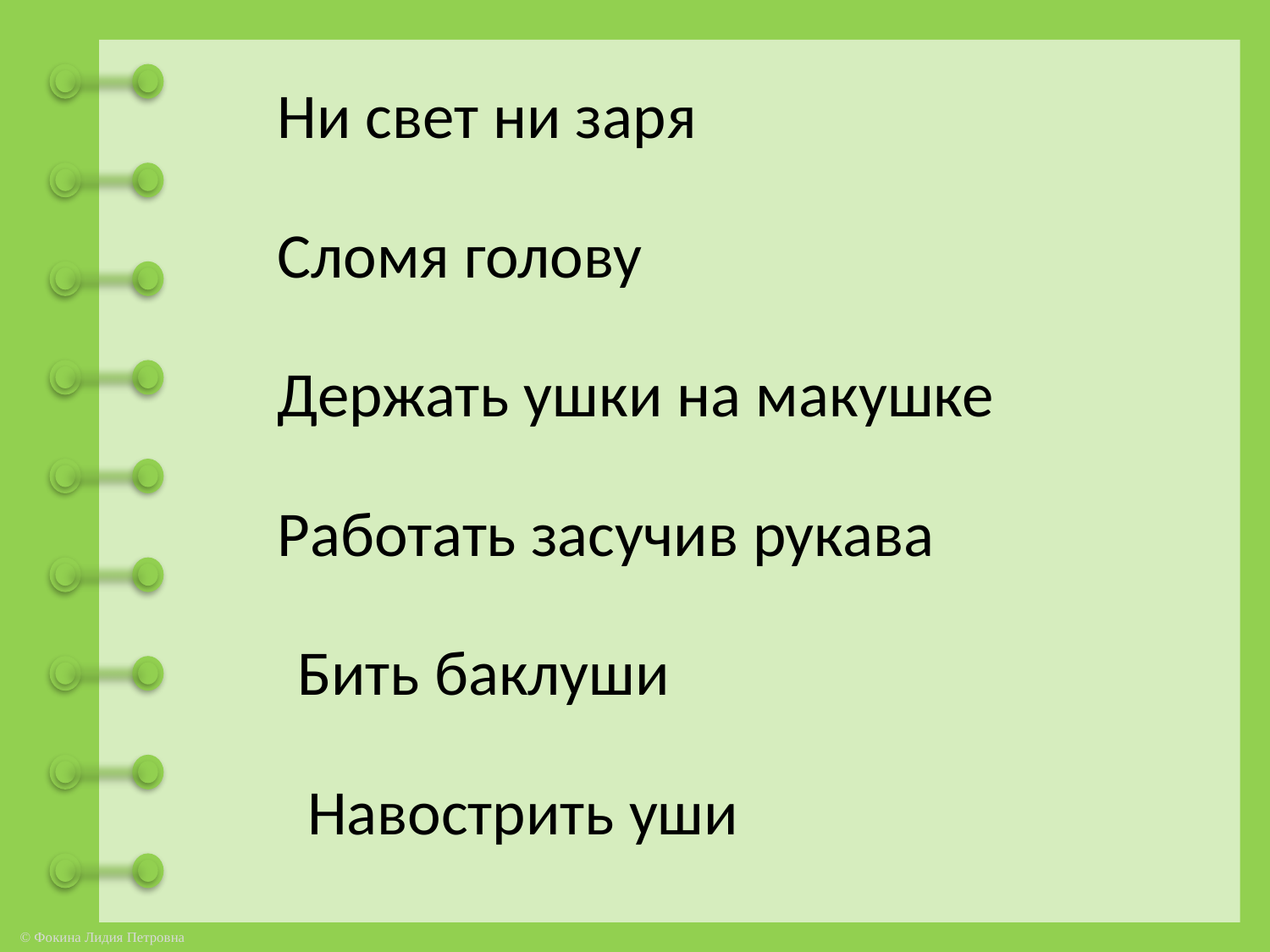

Ни свет ни заря
Сломя голову
Держать ушки на макушке
Работать засучив рукава
Бить баклуши
Навострить уши